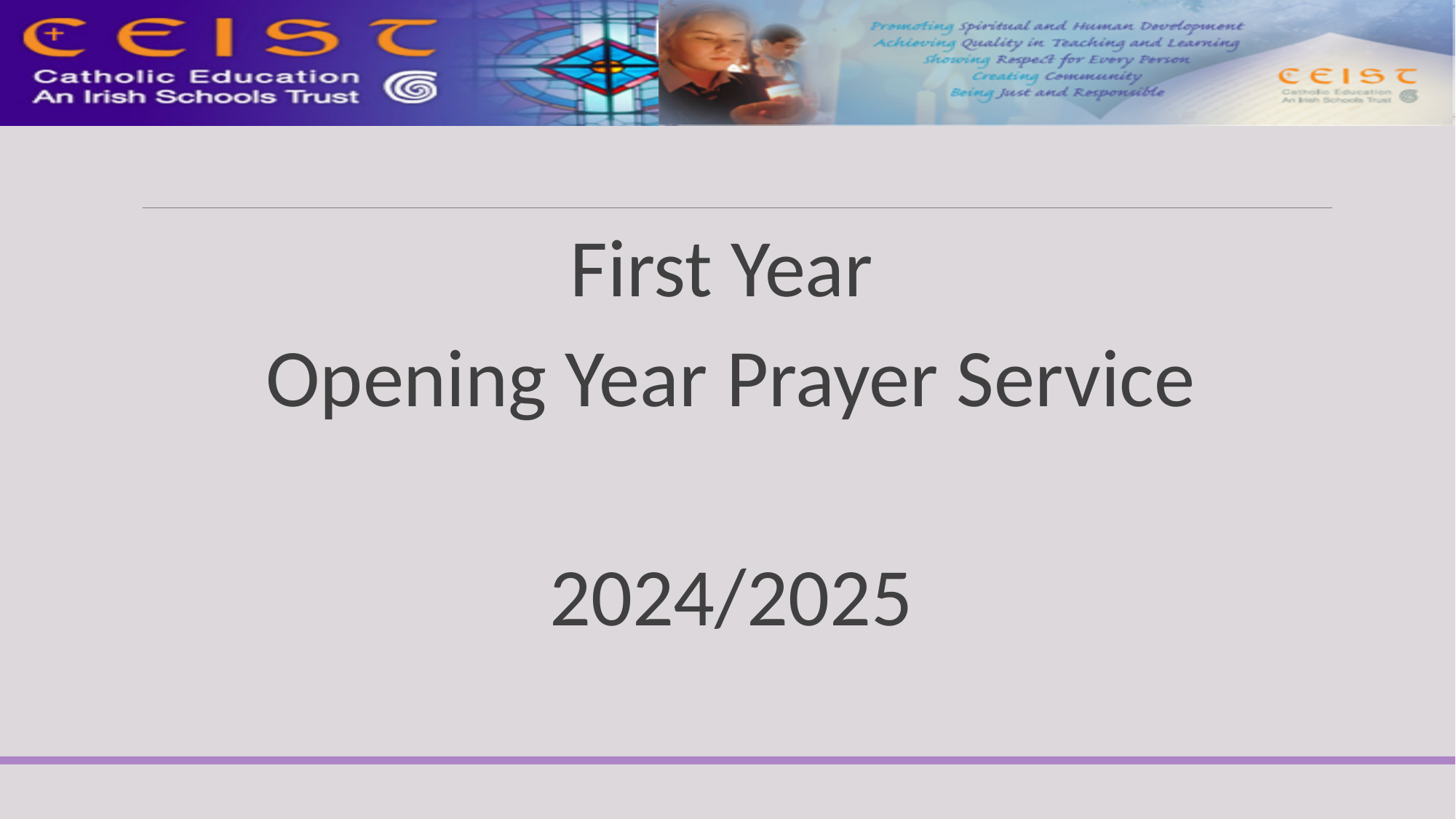

First Year
Opening Year Prayer Service

2024/2025